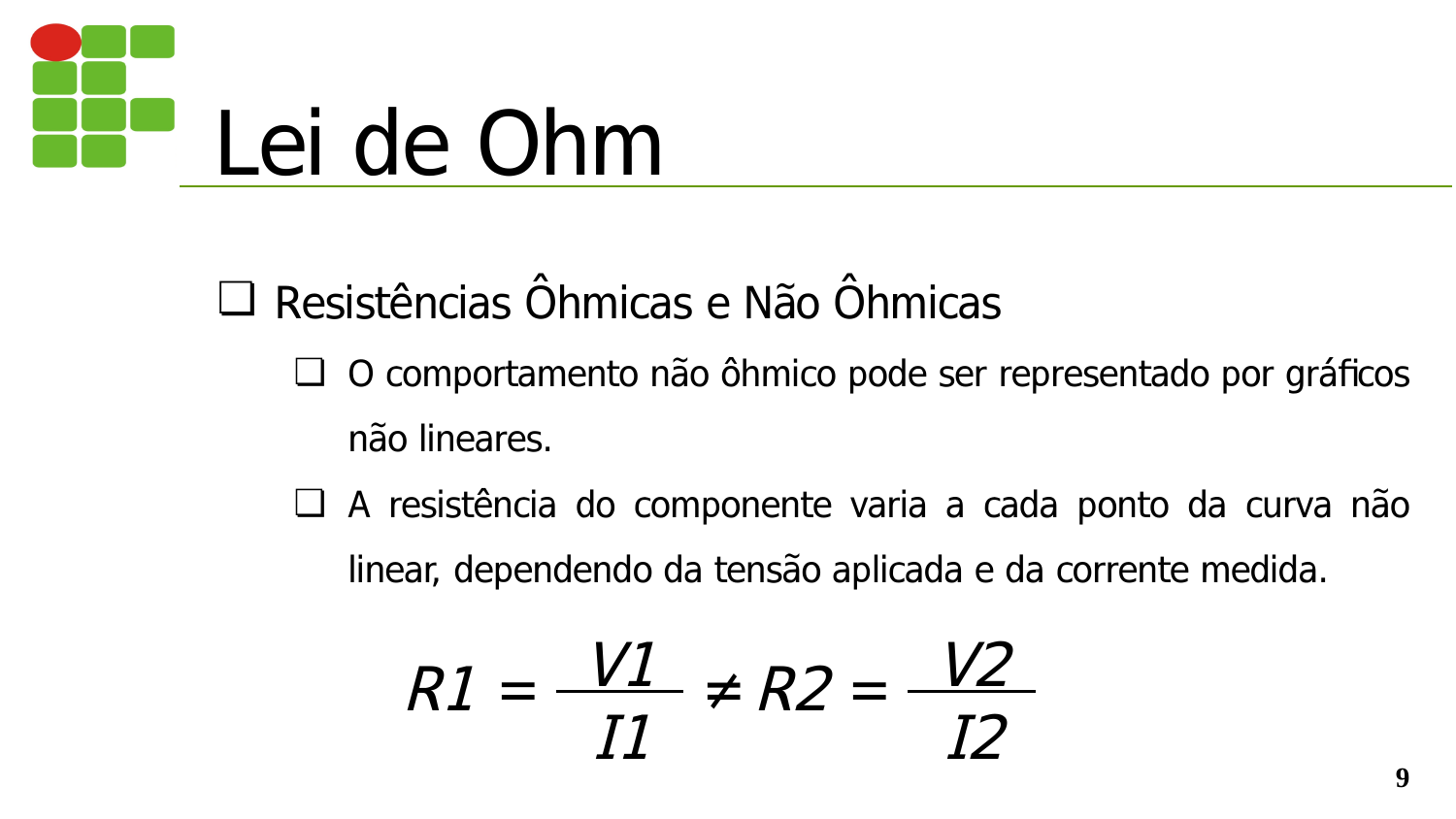

# Lei de Ohm
Resistências Ôhmicas e Não Ôhmicas
O comportamento não ôhmico pode ser representado por gráficos não lineares.
A resistência do componente varia a cada ponto da curva não linear, dependendo da tensão aplicada e da corrente medida.
V1
V2
R1
R2
=
≠
=
I1
I2
9